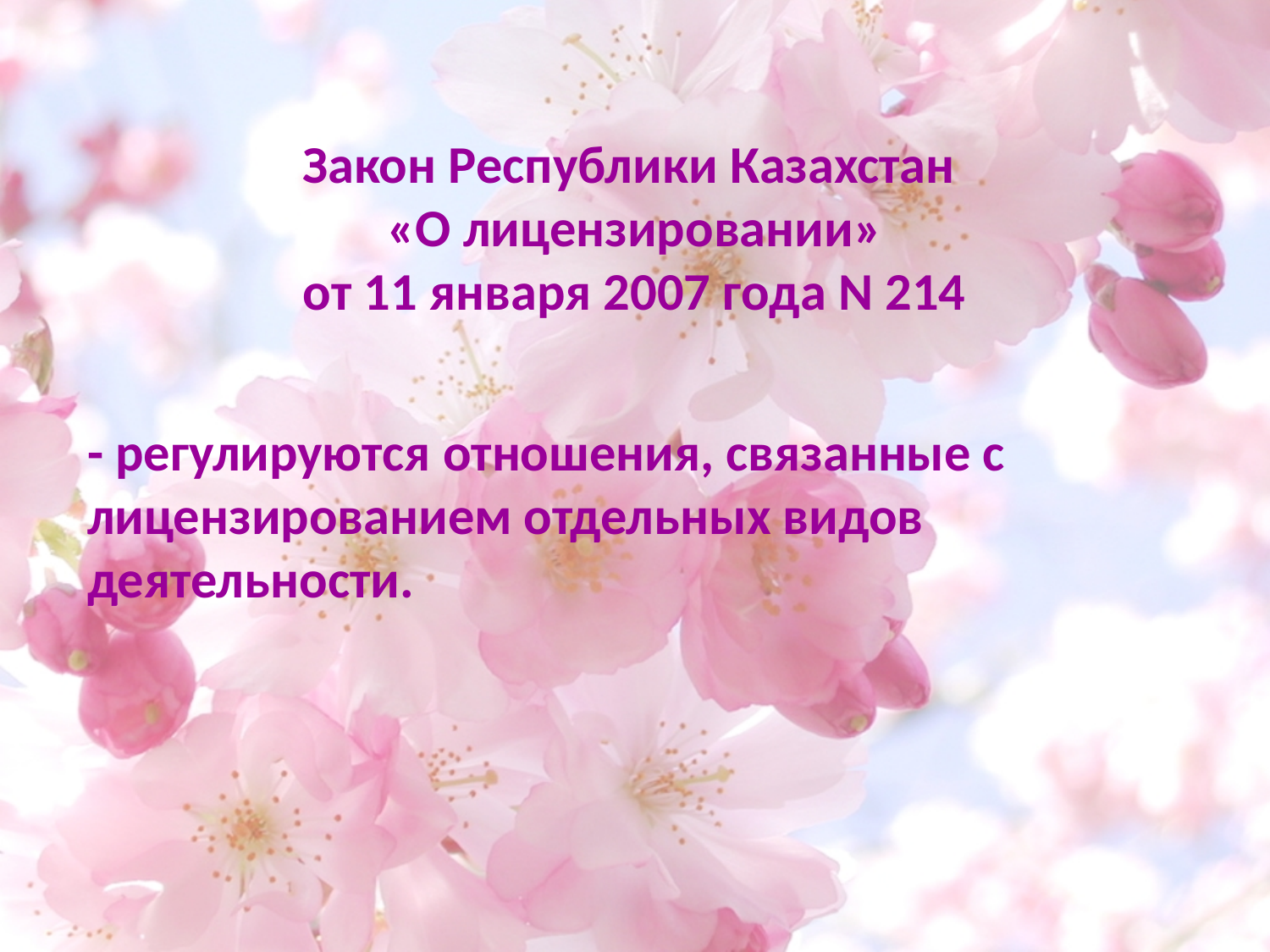

# Закон Республики Казахстан «О лицензировании» от 11 января 2007 года N 214
- регулируются отношения, связанные с лицензированием отдельных видов
деятельности.